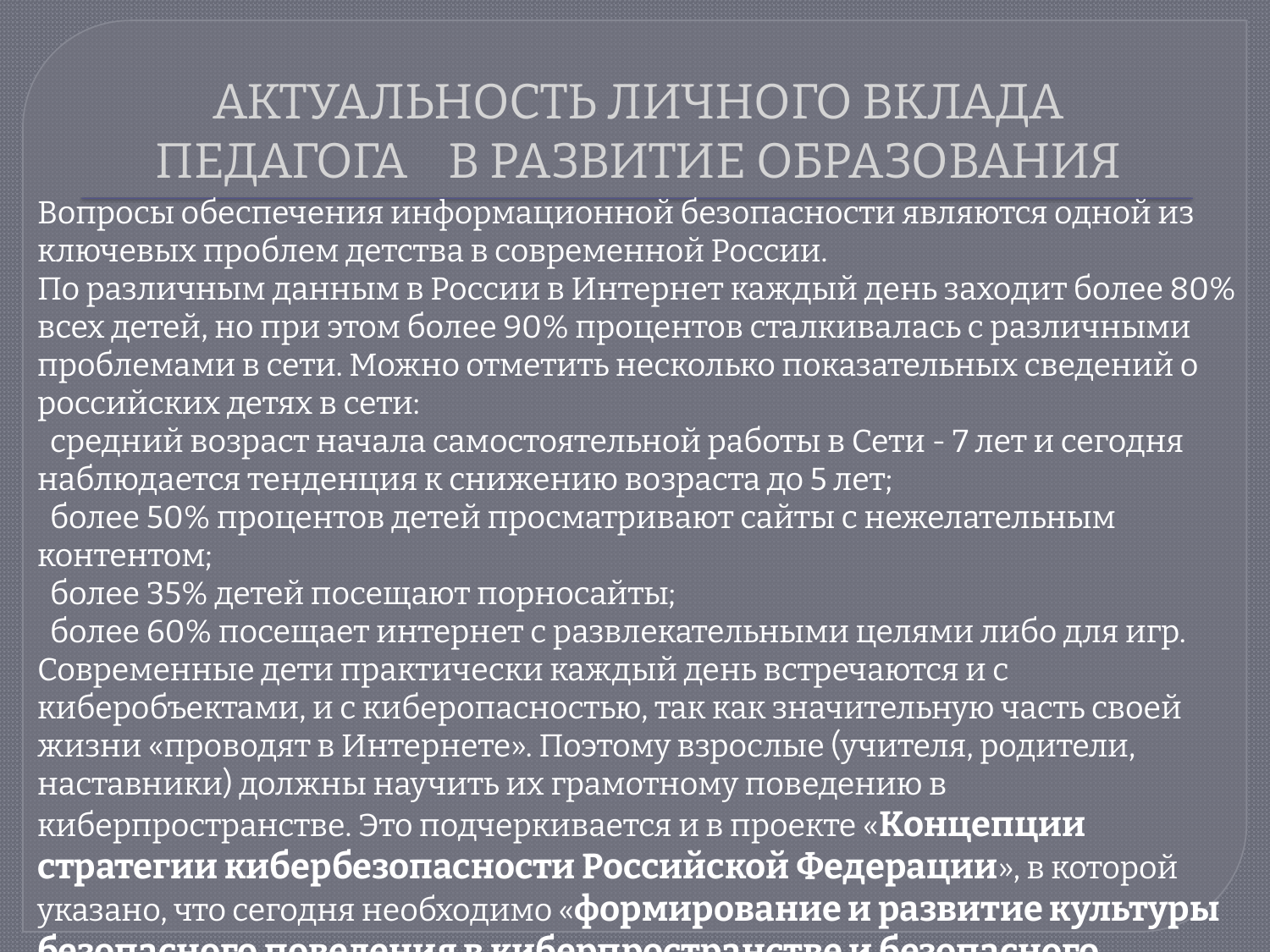

# АКТУАЛЬНОСТЬ ЛИЧНОГО ВКЛАДА ПЕДАГОГА    В РАЗВИТИЕ ОБРАЗОВАНИЯ
Вопросы обеспечения информационной безопасности являются одной из ключевых проблем детства в современной России.
По различным данным в России в Интернет каждый день заходит более 80% всех детей, но при этом более 90% процентов сталкивалась с различными проблемами в сети. Можно отметить несколько показательных сведений о российских детях в сети:
  средний возраст начала самостоятельной работы в Сети - 7 лет и сегодня наблюдается тенденция к снижению возраста до 5 лет;
  более 50% процентов детей просматривают сайты с нежелательным контентом;
  более 35% детей посещают порносайты;
  более 60% посещает интернет с развлекательными целями либо для игр. Современные дети практически каждый день встречаются и с киберобъектами, и с киберопасностью, так как значительную часть своей жизни «проводят в Интернете». Поэтому взрослые (учителя, родители, наставники) должны научить их грамотному поведению в киберпространстве. Это подчеркивается и в проекте «Концепции стратегии кибербезопасности Российской Федерации», в которой указано, что сегодня необходимо «формирование и развитие культуры безопасного поведения в киберпространстве и безопасного использования его сервисов»